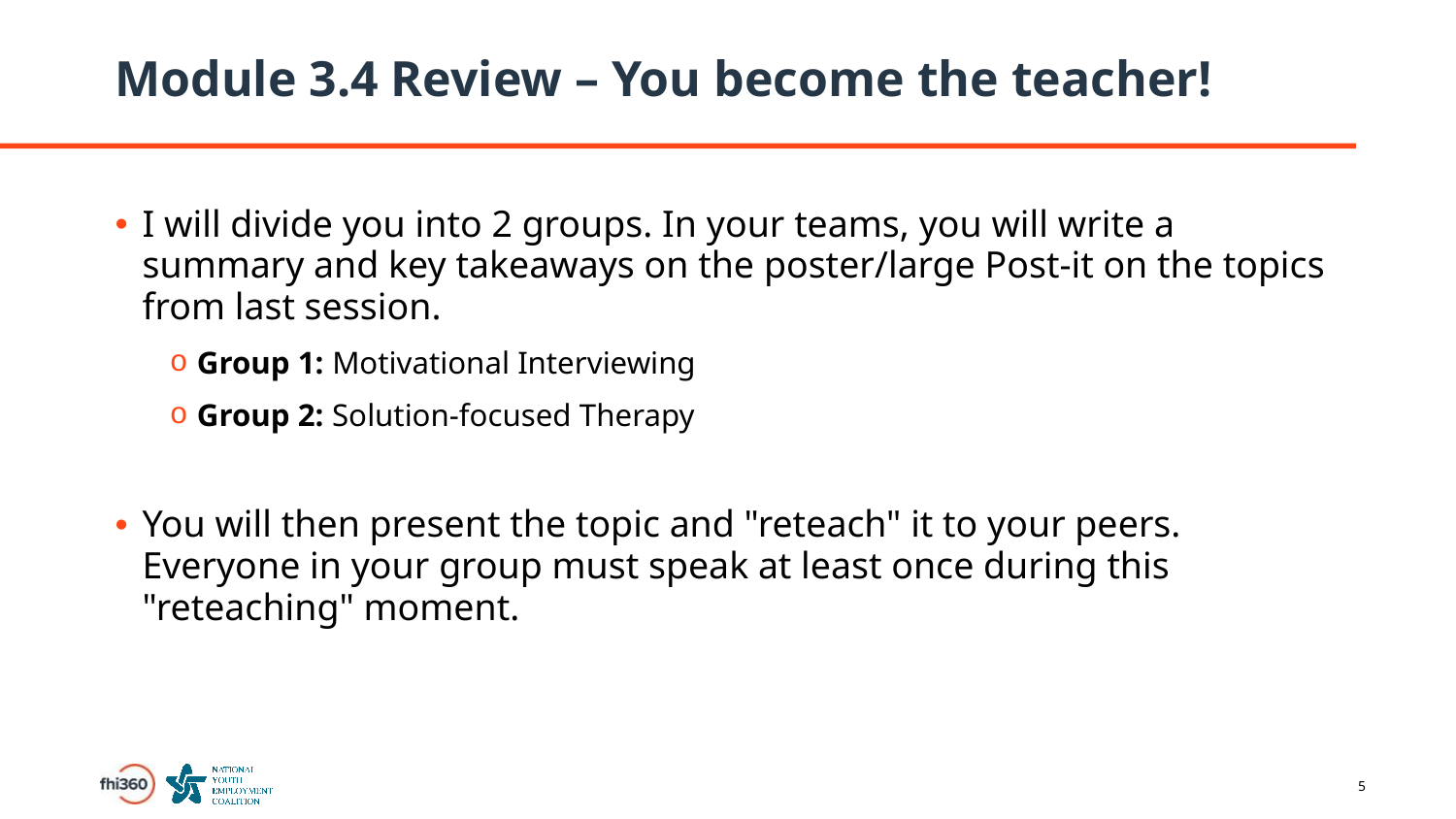

# Module 3.4 Review – You become the teacher!
I will divide you into 2 groups. In your teams, you will write a summary and key takeaways on the poster/large Post-it on the topics from last session.
Group 1: Motivational Interviewing
Group 2: Solution-focused Therapy

You will then present the topic and "reteach" it to your peers. Everyone in your group must speak at least once during this "reteaching" moment.